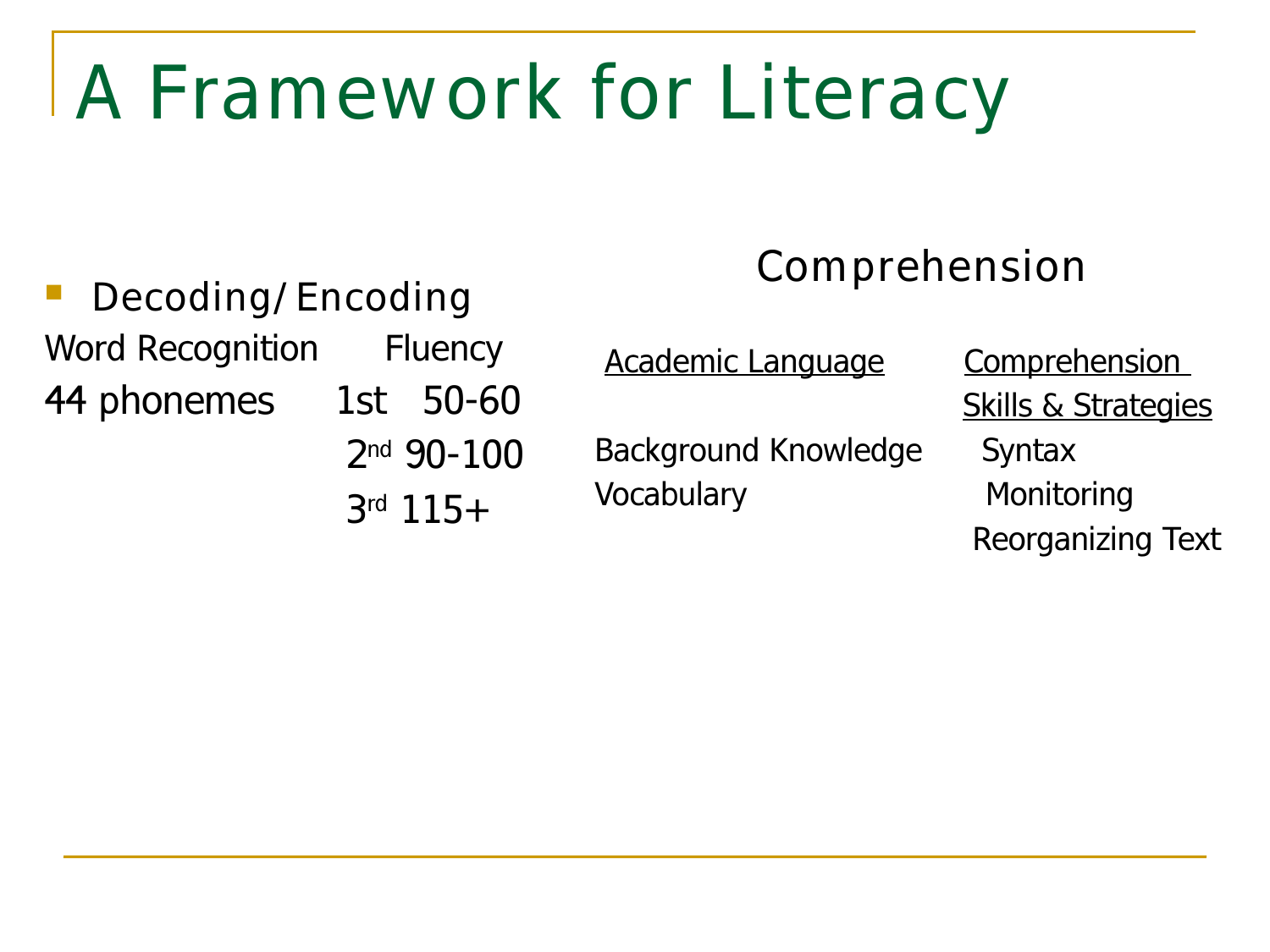

# A Framework for Literacy

Decoding/Encoding
Word Recognition      Fluency
44 phonemes     1st   50-60
                         2nd 90-100
                         3rd 115+
             Comprehension

 Academic Language        Comprehension
                                     Skills & Strategies
Background Knowledge      Syntax
Vocabulary                        Monitoring
                                      Reorganizing Text